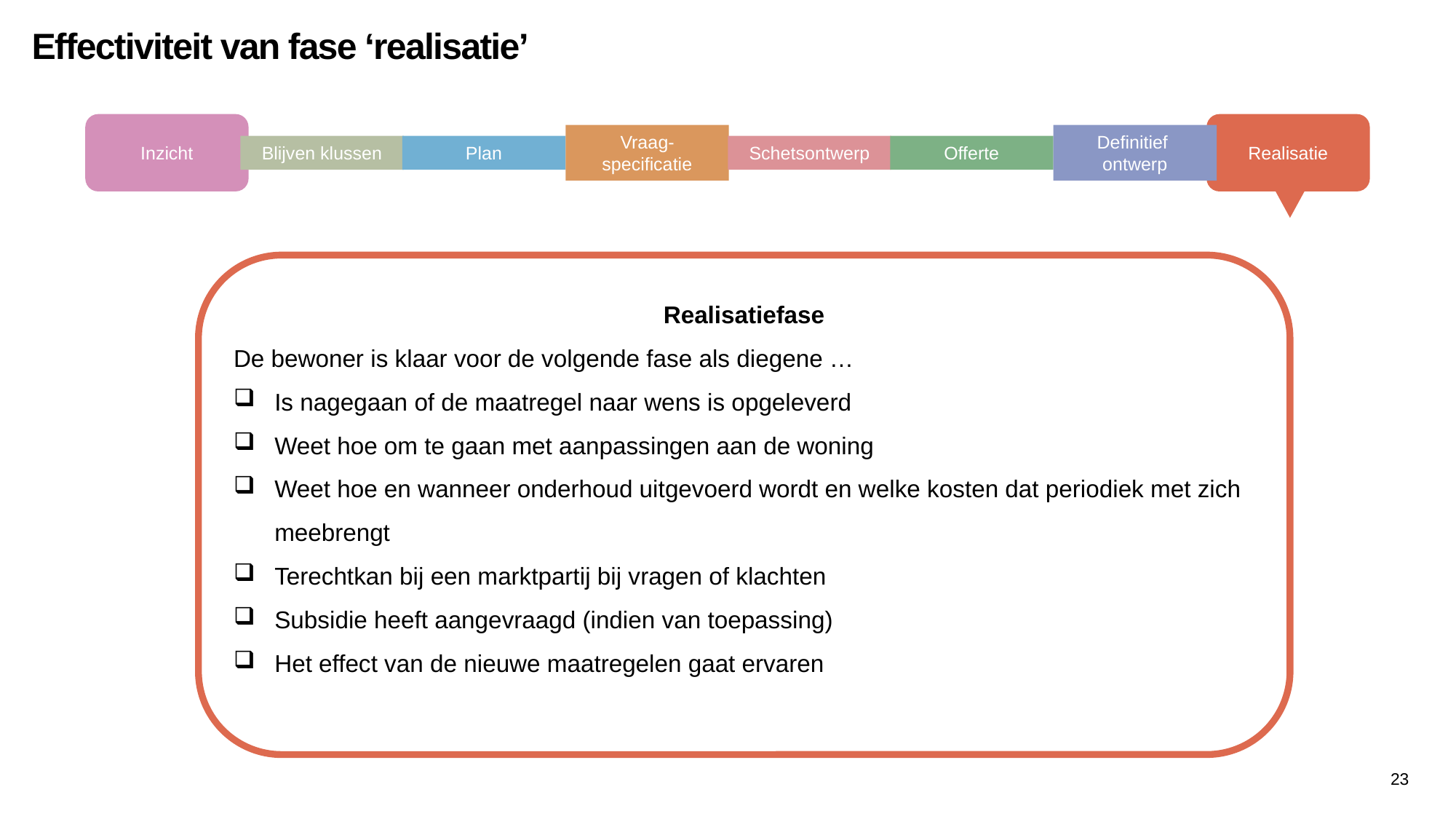

Effectiviteit van fase ‘realisatie’
Inzicht
Blijven klussen
Plan
Vraag-
specificatie
Schetsontwerp
Offerte
Definitief
ontwerp
Realisatie

Realisatiefase
De bewoner is klaar voor de volgende fase als diegene …
Is nagegaan of de maatregel naar wens is opgeleverd
Weet hoe om te gaan met aanpassingen aan de woning
Weet hoe en wanneer onderhoud uitgevoerd wordt en welke kosten dat periodiek met zich meebrengt
Terechtkan bij een marktpartij bij vragen of klachten
Subsidie heeft aangevraagd (indien van toepassing)
Het effect van de nieuwe maatregelen gaat ervaren

23